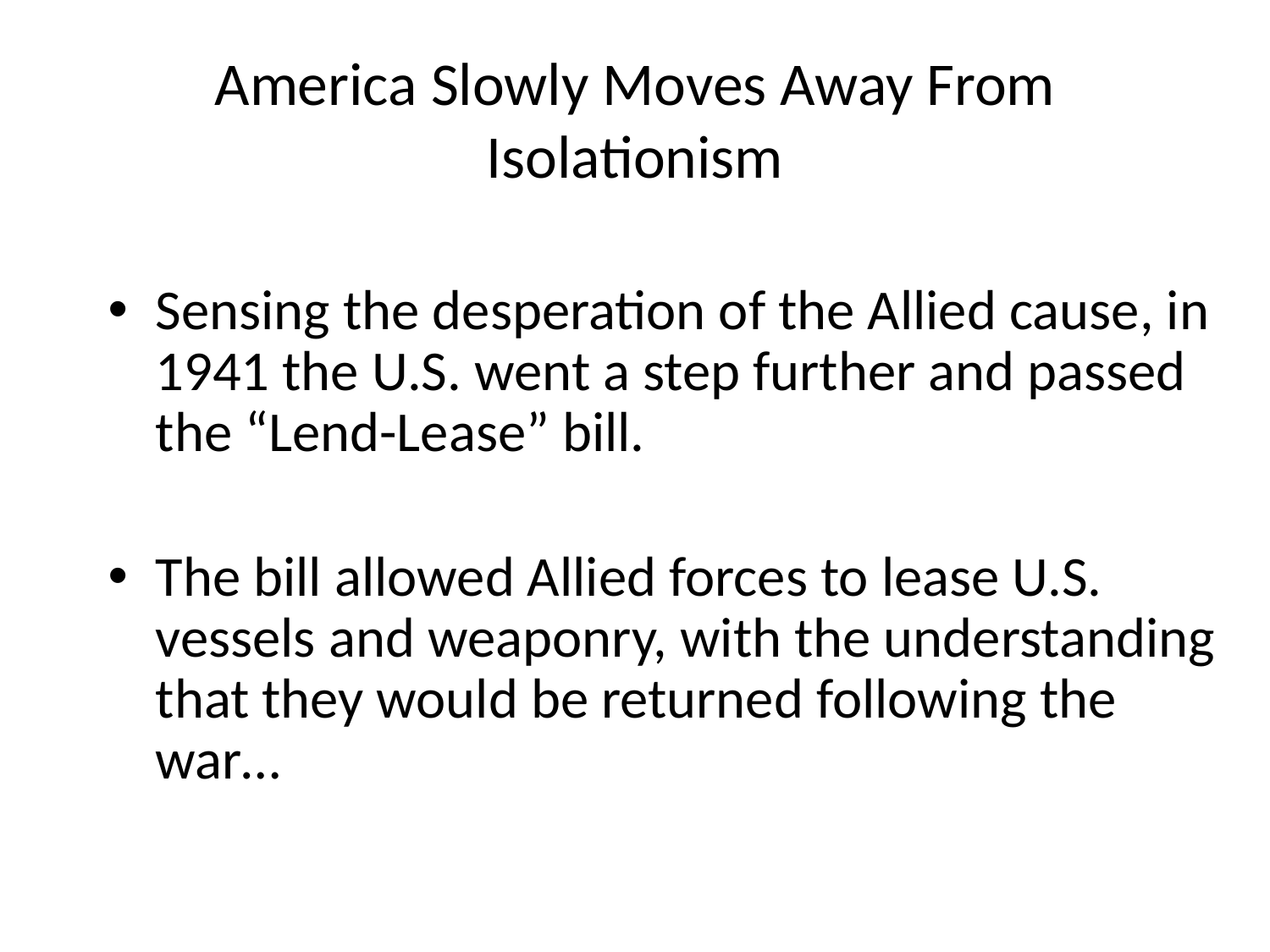

# America Slowly Moves Away From Isolationism
Sensing the desperation of the Allied cause, in 1941 the U.S. went a step further and passed the “Lend-Lease” bill.

The bill allowed Allied forces to lease U.S. vessels and weaponry, with the understanding that they would be returned following the war…